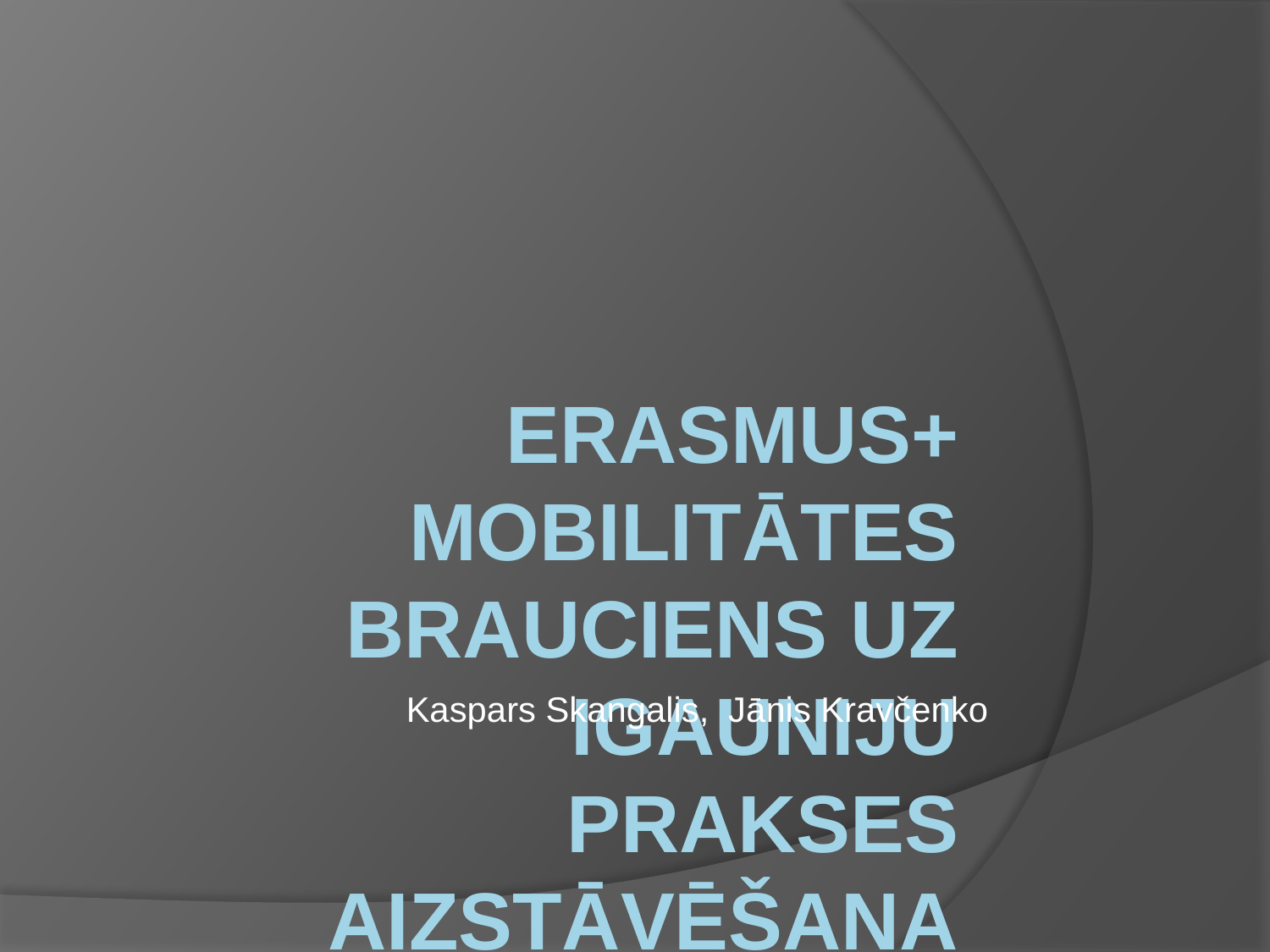

# ERASMUS+ Mobilitātes brauciens uz Igauniju Prakses aizstāvēšana
Kaspars Skangalis,  Jānis Kravčenko